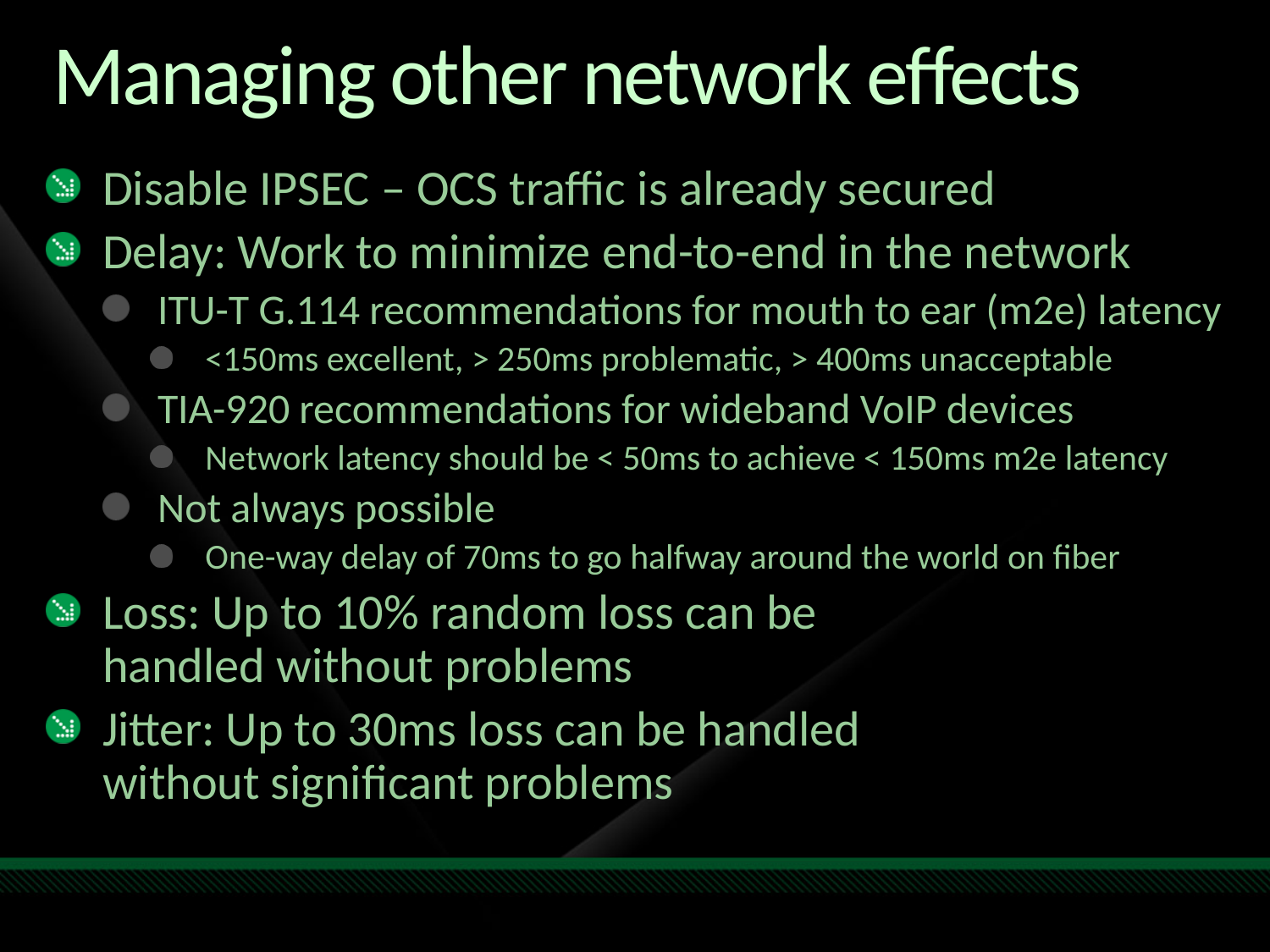

# Managing other network effects
Disable IPSEC – OCS traffic is already secured
Delay: Work to minimize end-to-end in the network
ITU-T G.114 recommendations for mouth to ear (m2e) latency
<150ms excellent, > 250ms problematic, > 400ms unacceptable
TIA-920 recommendations for wideband VoIP devices
Network latency should be < 50ms to achieve < 150ms m2e latency
Not always possible
One-way delay of 70ms to go halfway around the world on fiber
Loss: Up to 10% random loss can be
handled without problems
Jitter: Up to 30ms loss can be handled
without significant problems